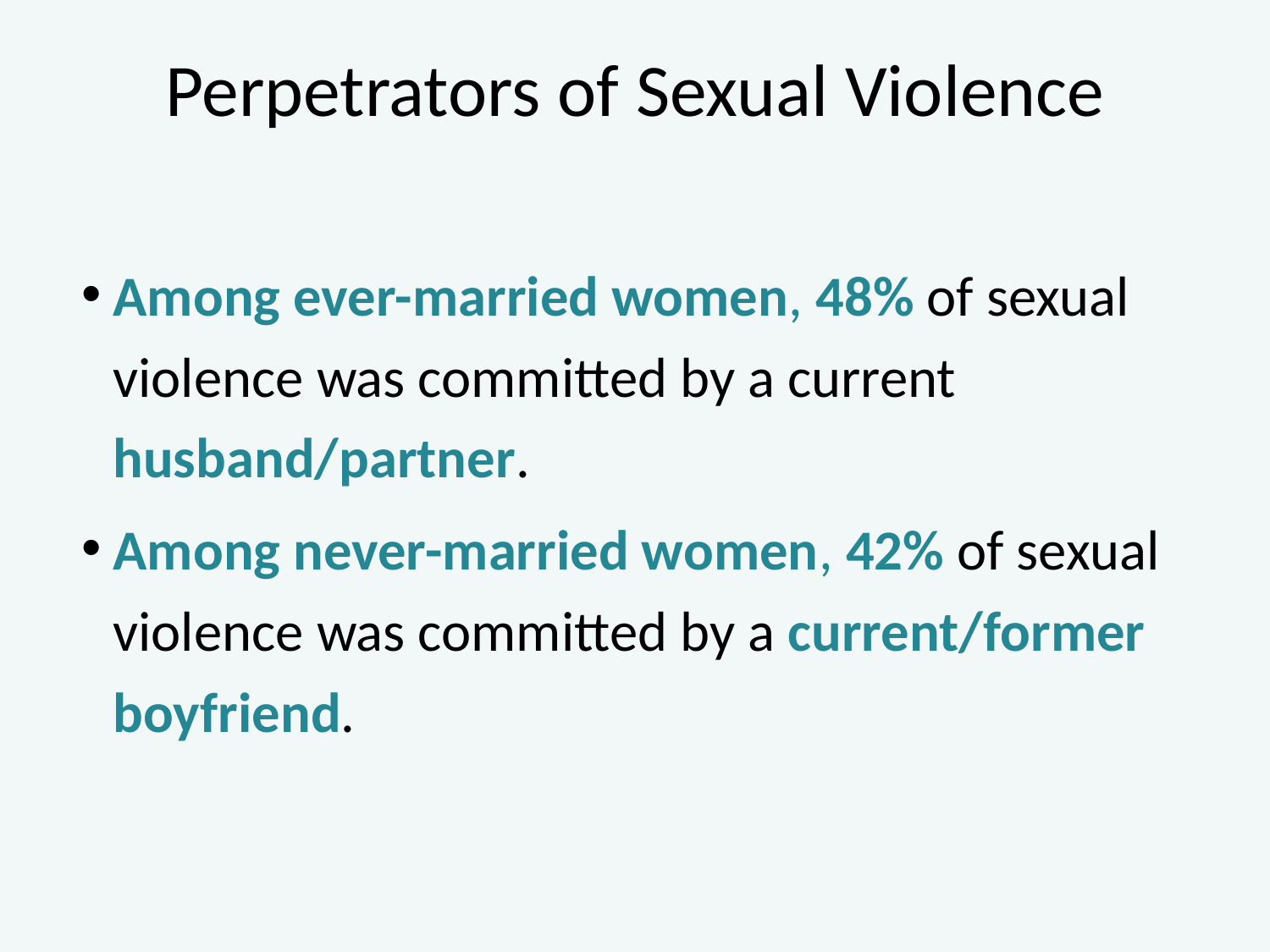

# Perpetrators of Sexual Violence
Among ever-married women, 48% of sexual violence was committed by a current husband/partner.
Among never-married women, 42% of sexual violence was committed by a current/former boyfriend.